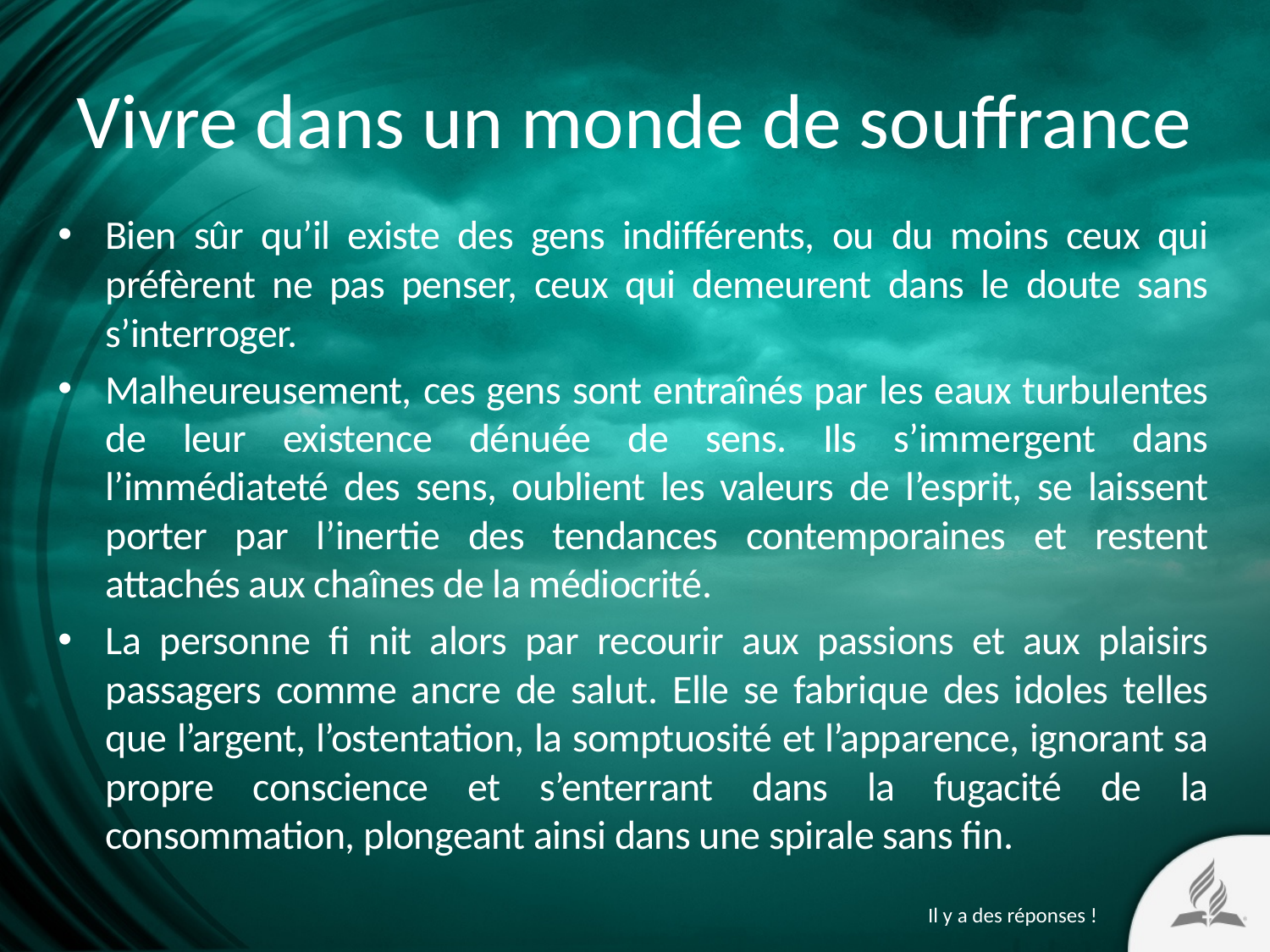

# Vivre dans un monde de souffrance
Bien sûr qu’il existe des gens indifférents, ou du moins ceux qui préfèrent ne pas penser, ceux qui demeurent dans le doute sans s’interroger.
Malheureusement, ces gens sont entraînés par les eaux turbulentes de leur existence dénuée de sens. Ils s’immergent dans l’immédiateté des sens, oublient les valeurs de l’esprit, se laissent porter par l’inertie des tendances contemporaines et restent attachés aux chaînes de la médiocrité.
La personne fi nit alors par recourir aux passions et aux plaisirs passagers comme ancre de salut. Elle se fabrique des idoles telles que l’argent, l’ostentation, la somptuosité et l’apparence, ignorant sa propre conscience et s’enterrant dans la fugacité de la consommation, plongeant ainsi dans une spirale sans fin.
Il y a des réponses !